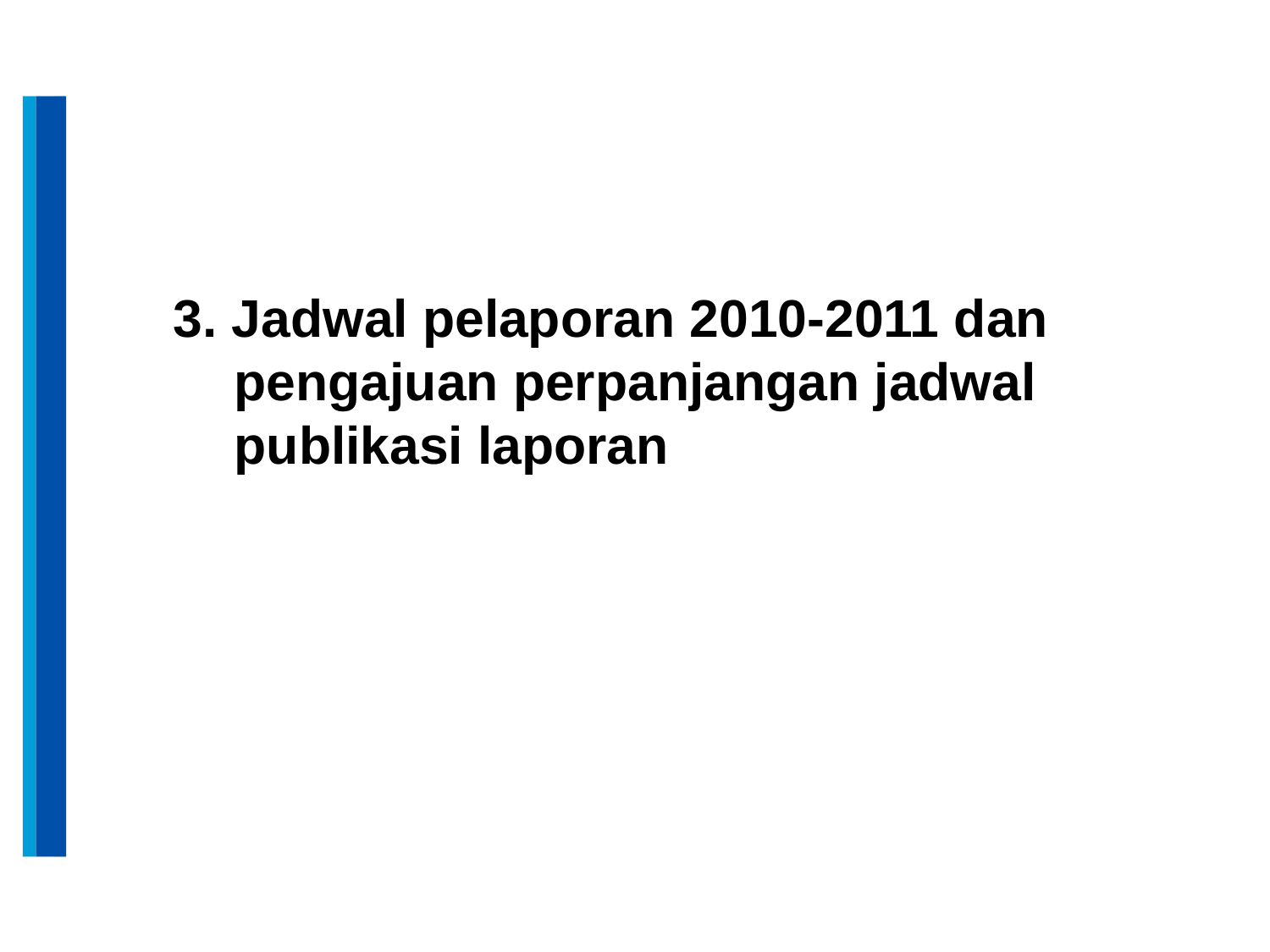

3. Jadwal pelaporan 2010-2011 dan pengajuan perpanjangan jadwal publikasi laporan